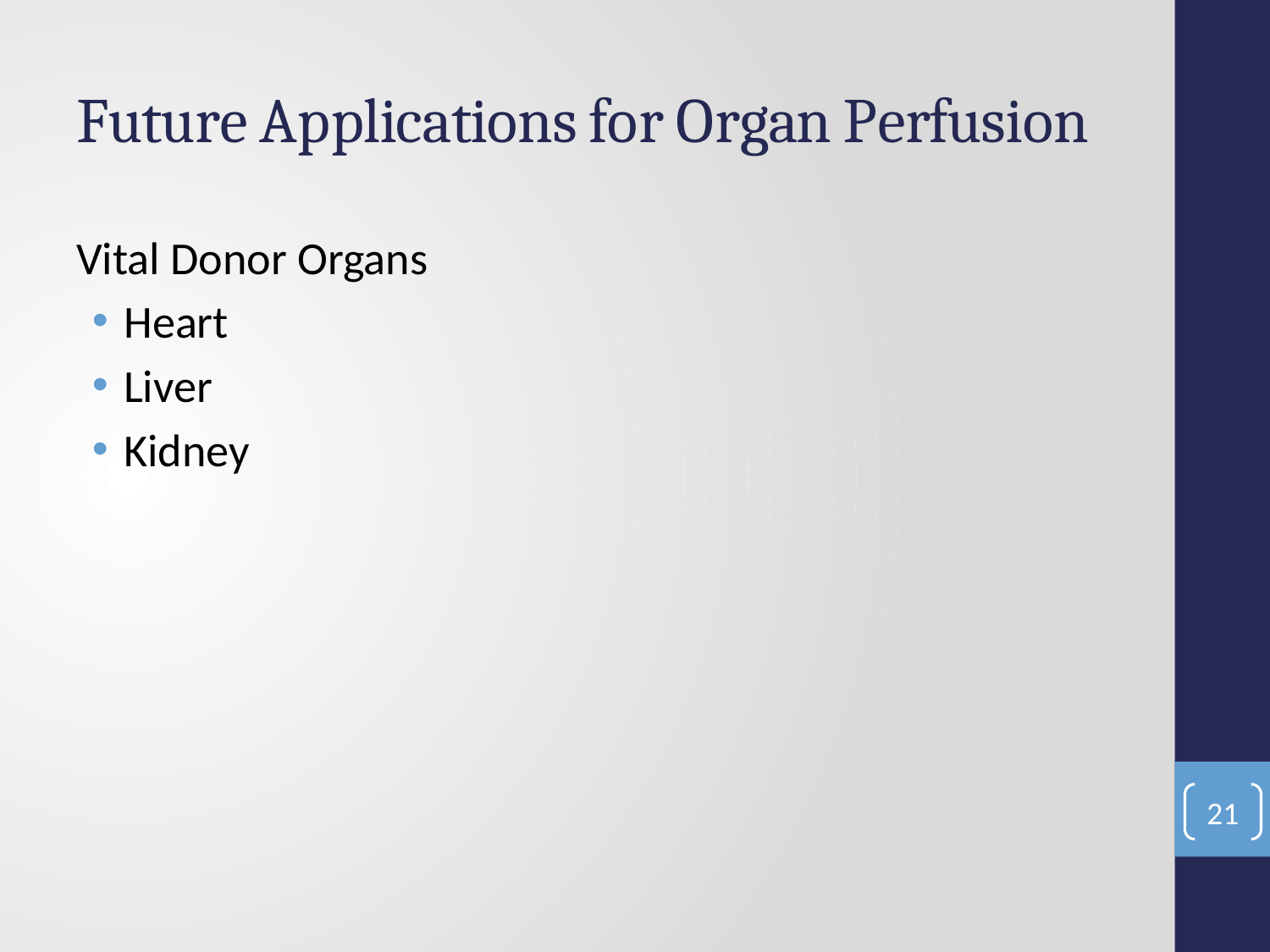

# Future Applications for Organ Perfusion
Vital Donor Organs
Heart
Liver
Kidney

21